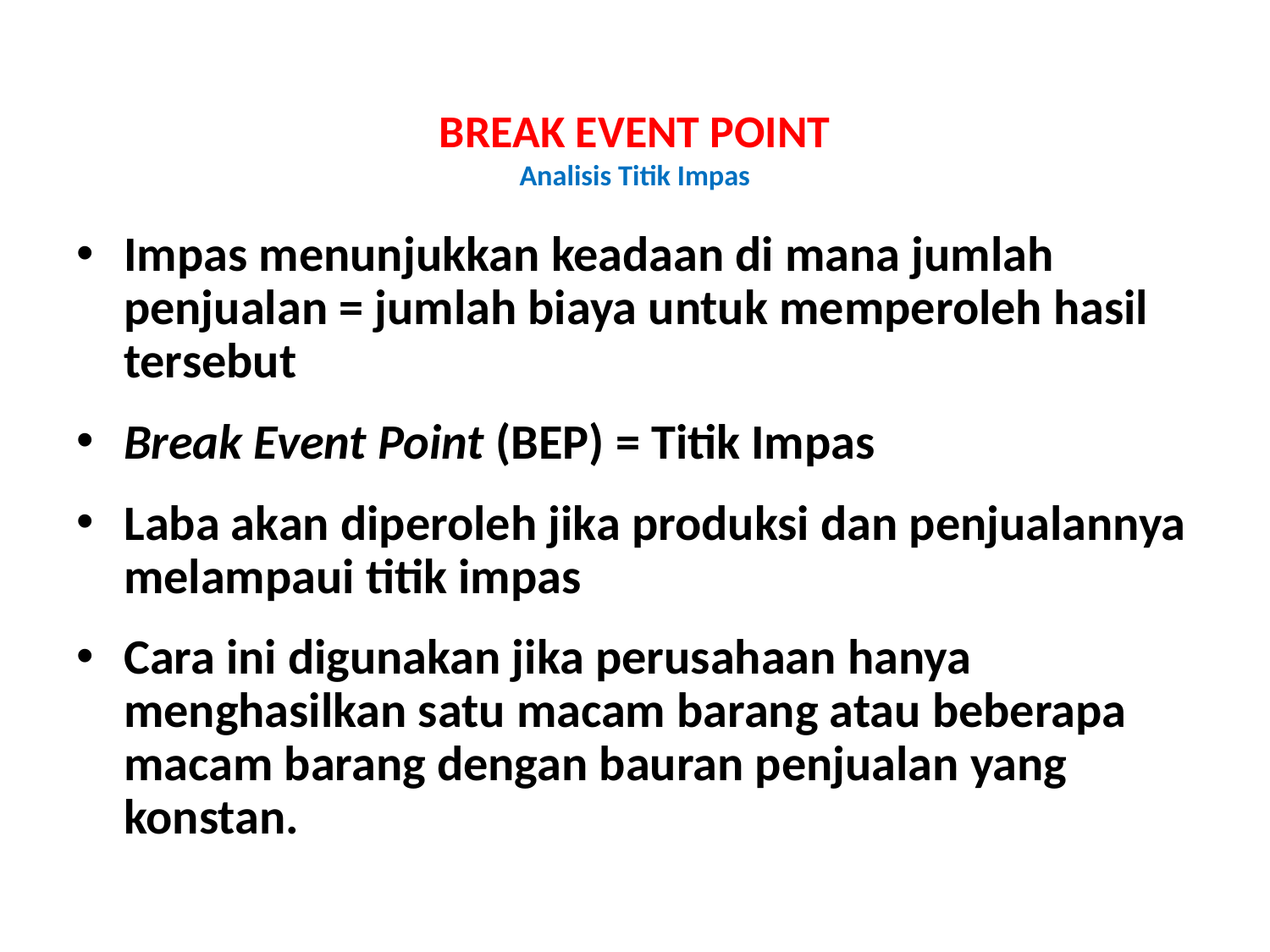

# BREAK EVENT POINT Analisis Titik Impas
Impas menunjukkan keadaan di mana jumlah penjualan = jumlah biaya untuk memperoleh hasil tersebut

Break Event Point (BEP) = Titik Impas

Laba akan diperoleh jika produksi dan penjualannya melampaui titik impas

Cara ini digunakan jika perusahaan hanya menghasilkan satu macam barang atau beberapa macam barang dengan bauran penjualan yang konstan.